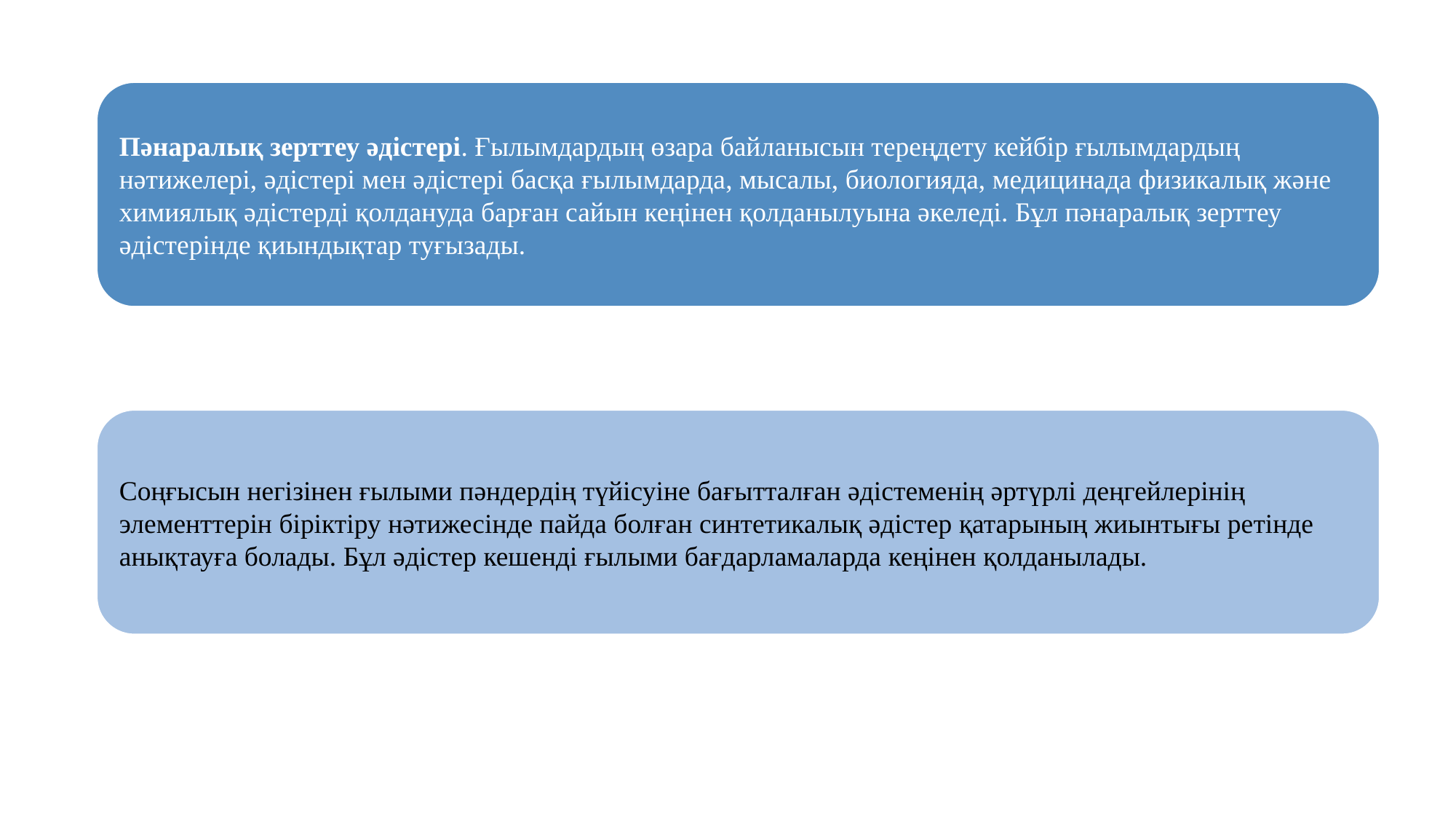

Пәнаралық зерттеу әдістері. Ғылымдардың өзара байланысын тереңдету кейбір ғылымдардың нәтижелері, әдістері мен әдістері басқа ғылымдарда, мысалы, биологияда, медицинада физикалық және химиялық әдістерді қолдануда барған сайын кеңінен қолданылуына әкеледі. Бұл пәнаралық зерттеу әдістерінде қиындықтар туғызады.
Соңғысын негізінен ғылыми пәндердің түйісуіне бағытталған әдістеменің әртүрлі деңгейлерінің элементтерін біріктіру нәтижесінде пайда болған синтетикалық әдістер қатарының жиынтығы ретінде анықтауға болады. Бұл әдістер кешенді ғылыми бағдарламаларда кеңінен қолданылады.